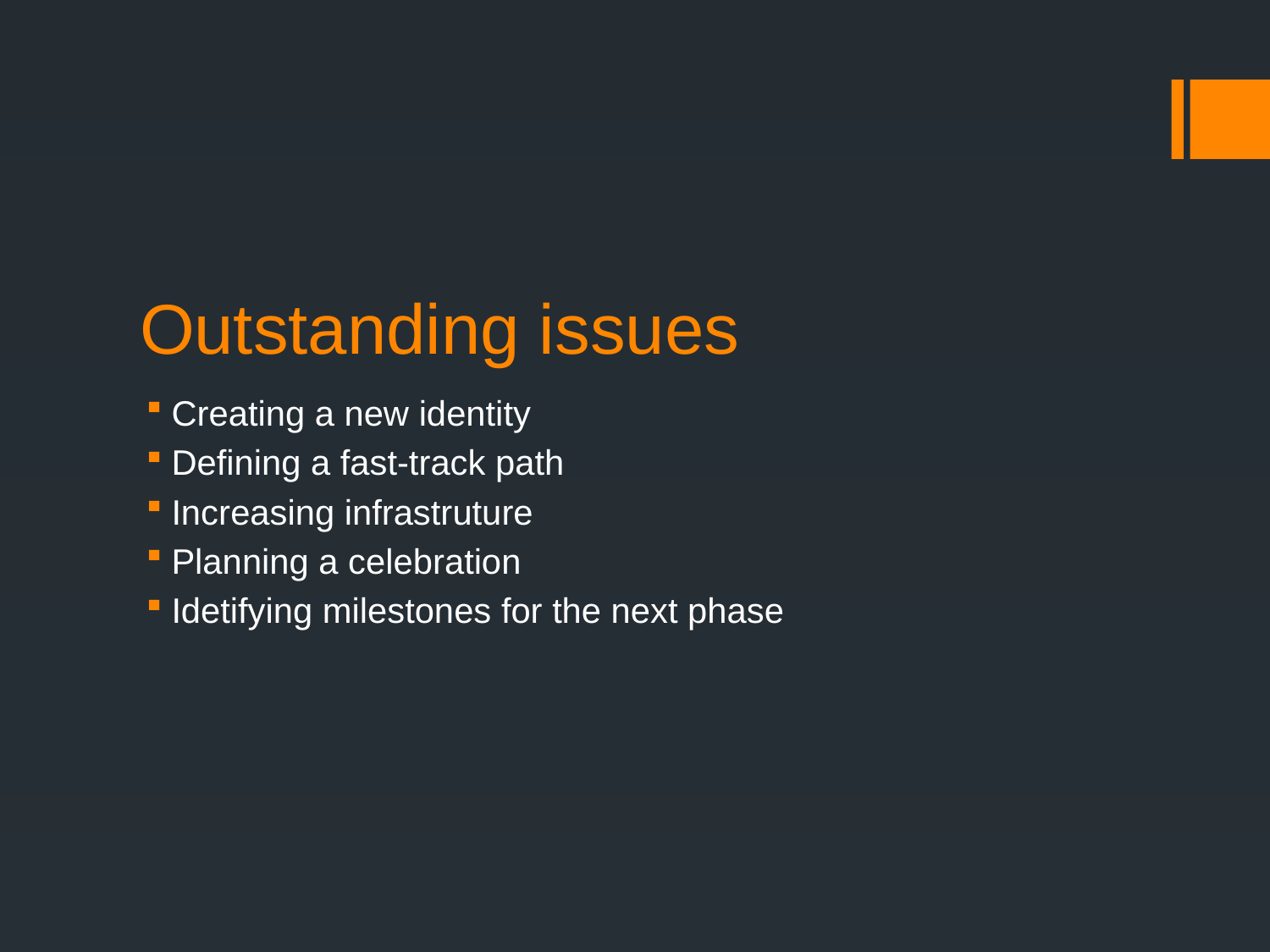

# Outstanding issues
Creating a new identity
Defining a fast-track path
Increasing infrastruture
Planning a celebration
Idetifying milestones for the next phase